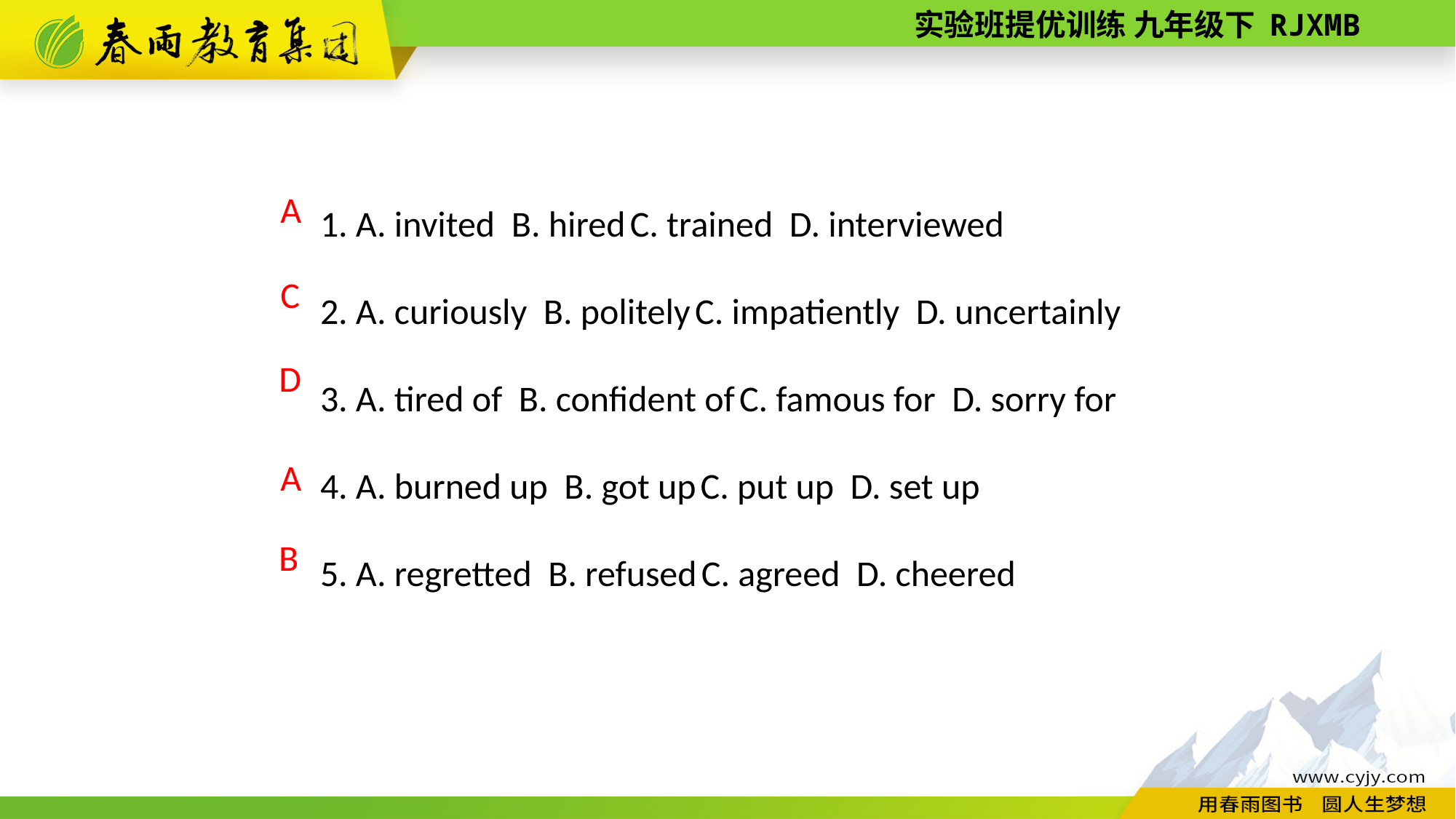

1. A. invited  B. hired C. trained  D. interviewed
2. A. curiously  B. politely C. impatiently  D. uncertainly
3. A. tired of  B. confident of C. famous for  D. sorry for
4. A. burned up  B. got up C. put up  D. set up
5. A. regretted  B. refused C. agreed  D. cheered
A
C
D
A
B